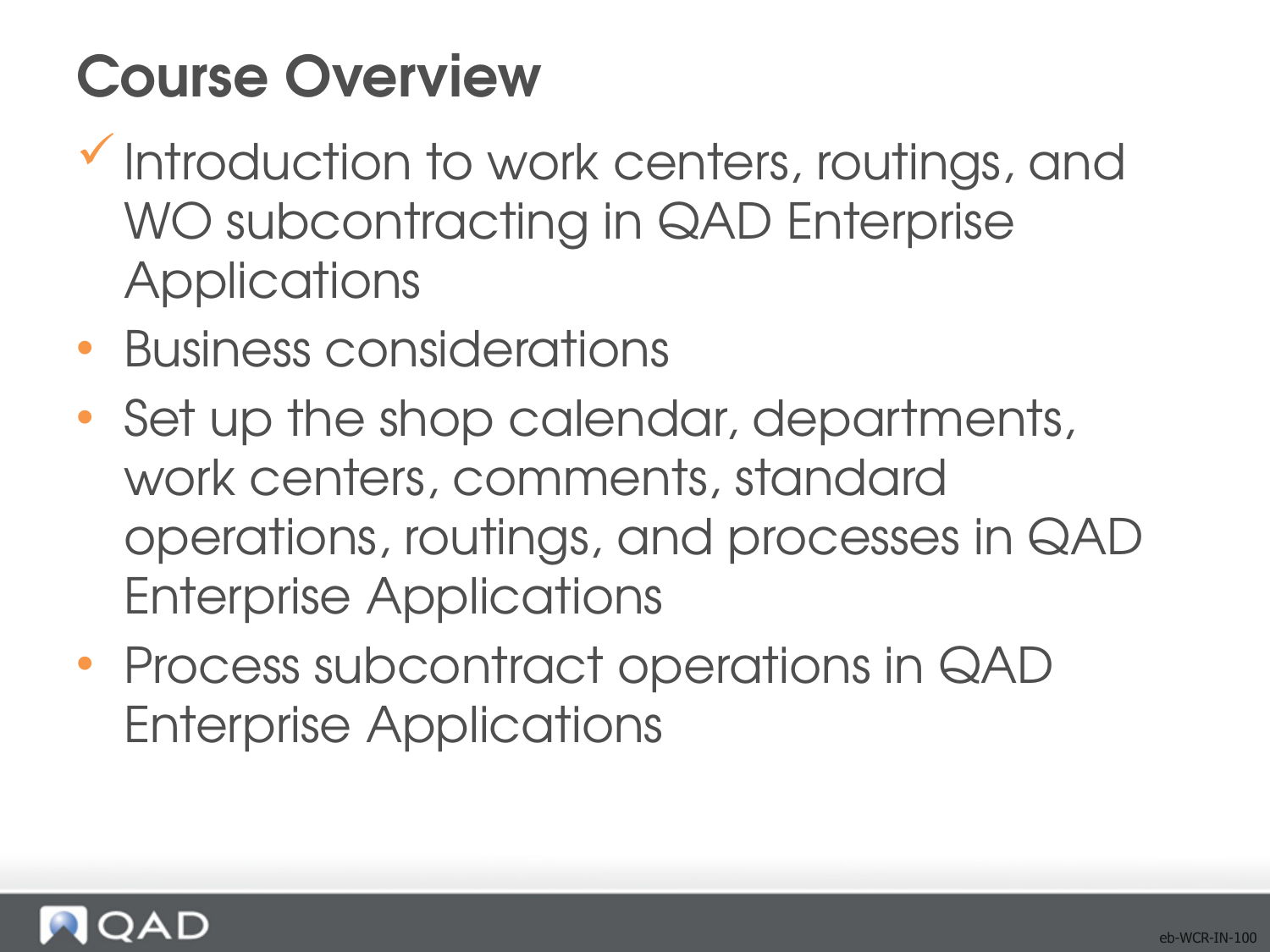

# Course Overview
Introduction to work centers, routings, and WO subcontracting in QAD Enterprise Applications
Business considerations
Set up the shop calendar, departments, work centers, comments, standard operations, routings, and processes in QAD Enterprise Applications
Process subcontract operations in QAD Enterprise Applications
eb-WCR-IN-100